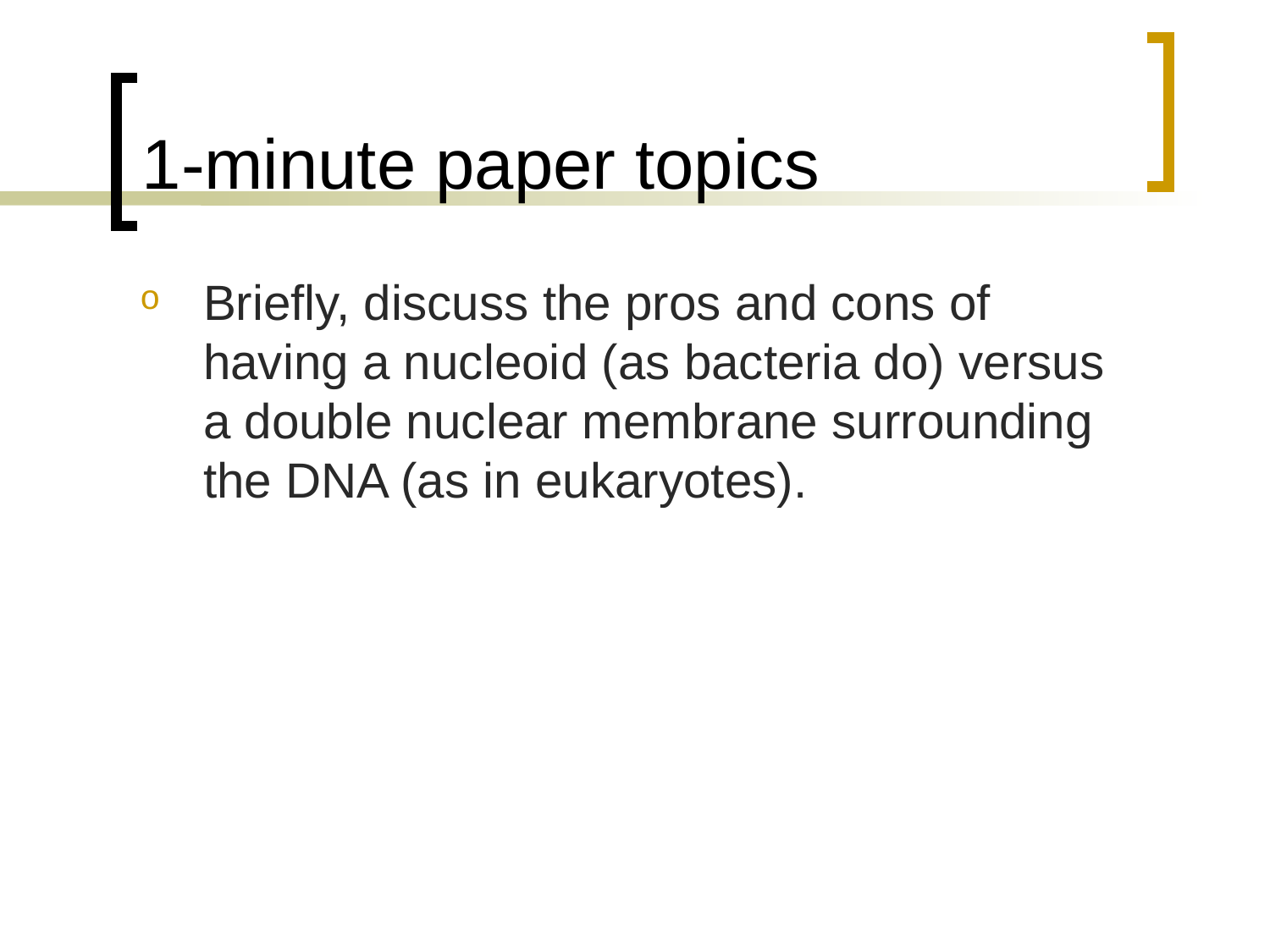

# 1-minute paper topics
Briefly, discuss the pros and cons of having a nucleoid (as bacteria do) versus  a double nuclear membrane surrounding the DNA (as in eukaryotes).